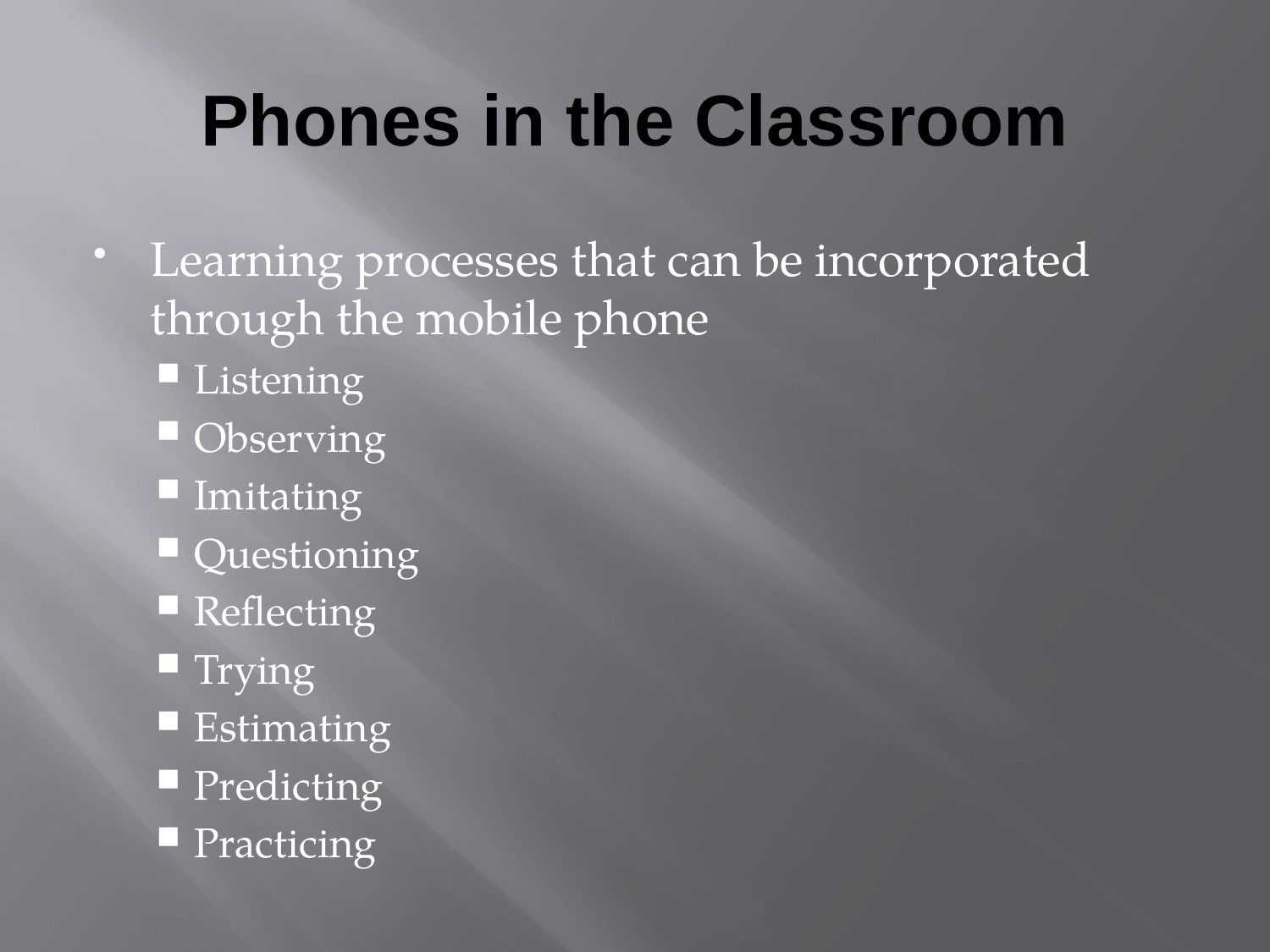

# Phones in the Classroom
Learning processes that can be incorporated through the mobile phone
Listening
Observing
Imitating
Questioning
Reflecting
Trying
Estimating
Predicting
Practicing